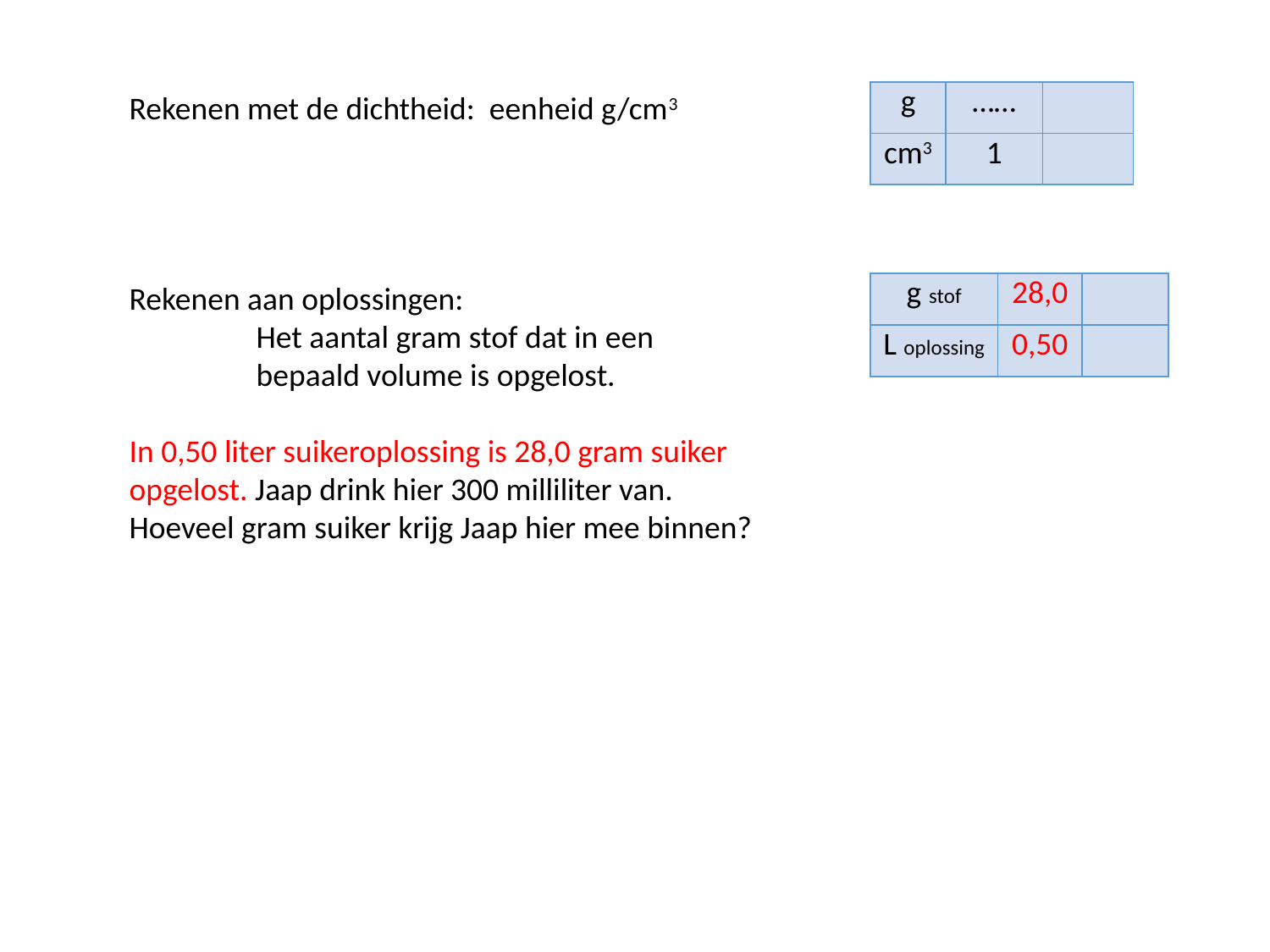

Rekenen met de dichtheid:  eenheid g/cm3

Rekenen aan oplossingen:
	Het aantal gram stof dat in een
	bepaald volume is opgelost.

In 0,50 liter suikeroplossing is 28,0 gram suiker
opgelost. Jaap drink hier 300 milliliter van.
Hoeveel gram suiker krijg Jaap hier mee binnen?

| g | …… |  |
| --- | --- | --- |
| cm3 | 1 |  |
| g stof | 28,0 |  |
| --- | --- | --- |
| L oplossing | 0,50 |  |